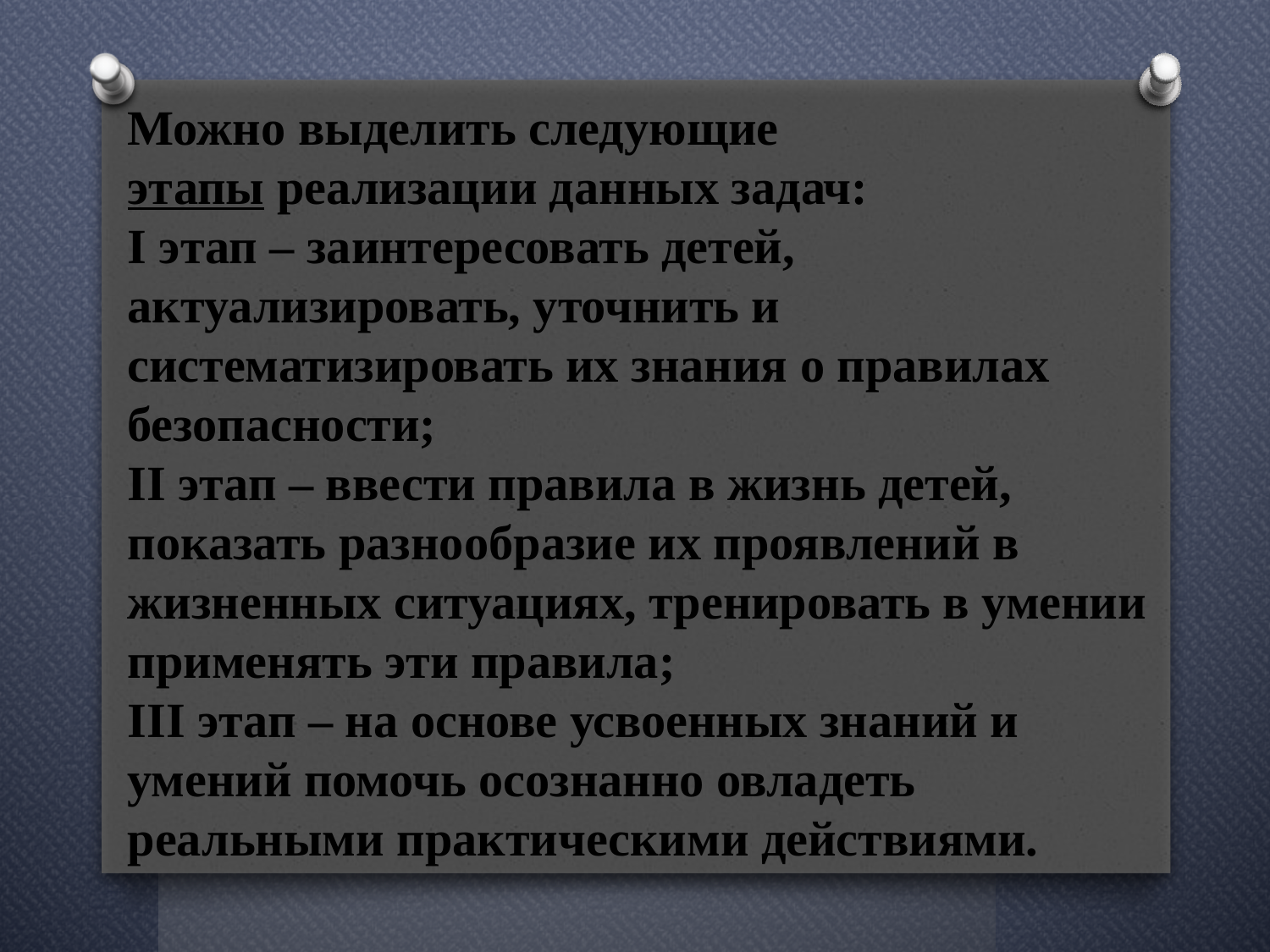

# Можно выделить следующие этапы реализации данных задач: I этап – заинтересовать детей, актуализировать, уточнить и систематизировать их знания о правилах безопасности; II этап – ввести правила в жизнь детей, показать разнообразие их проявлений в жизненных ситуациях, тренировать в умении применять эти правила; III этап – на основе усвоенных знаний и умений помочь осознанно овладеть реальными практическими действиями.